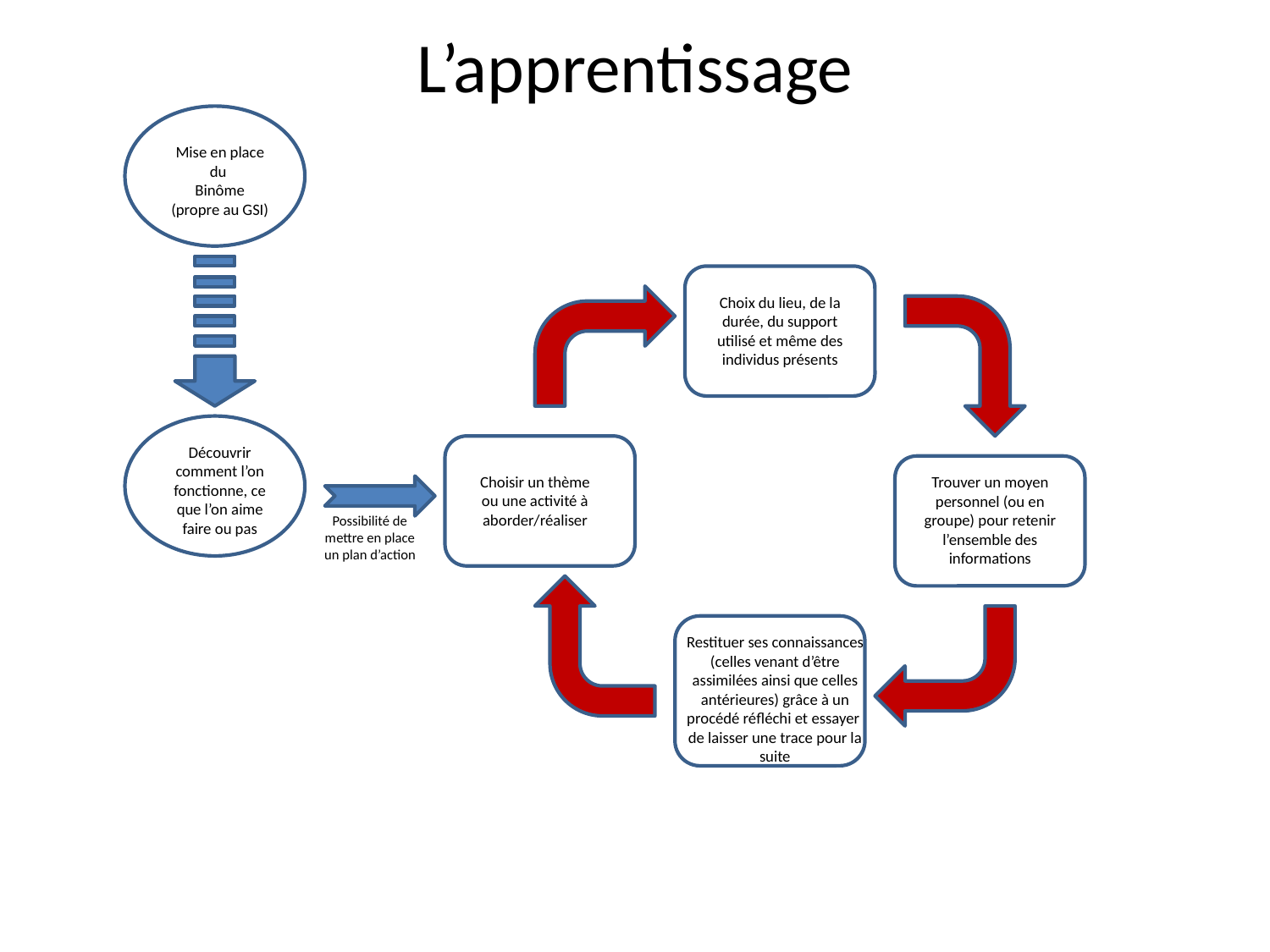

L’apprentissage

Mise en place du
Binôme
(propre au GSI)

Choix du lieu, de la durée, du support utilisé et même des individus présents

Découvrir comment l’on fonctionne, ce que l’on aime faire ou pas

Choisir un thème ou une activité à aborder/réaliser
Trouver un moyen personnel (ou en groupe) pour retenir l’ensemble des informations

Possibilité de mettre en place un plan d’action

Restituer ses connaissances (celles venant d’être assimilées ainsi que celles antérieures) grâce à un procédé réfléchi et essayer  de laisser une trace pour la suite